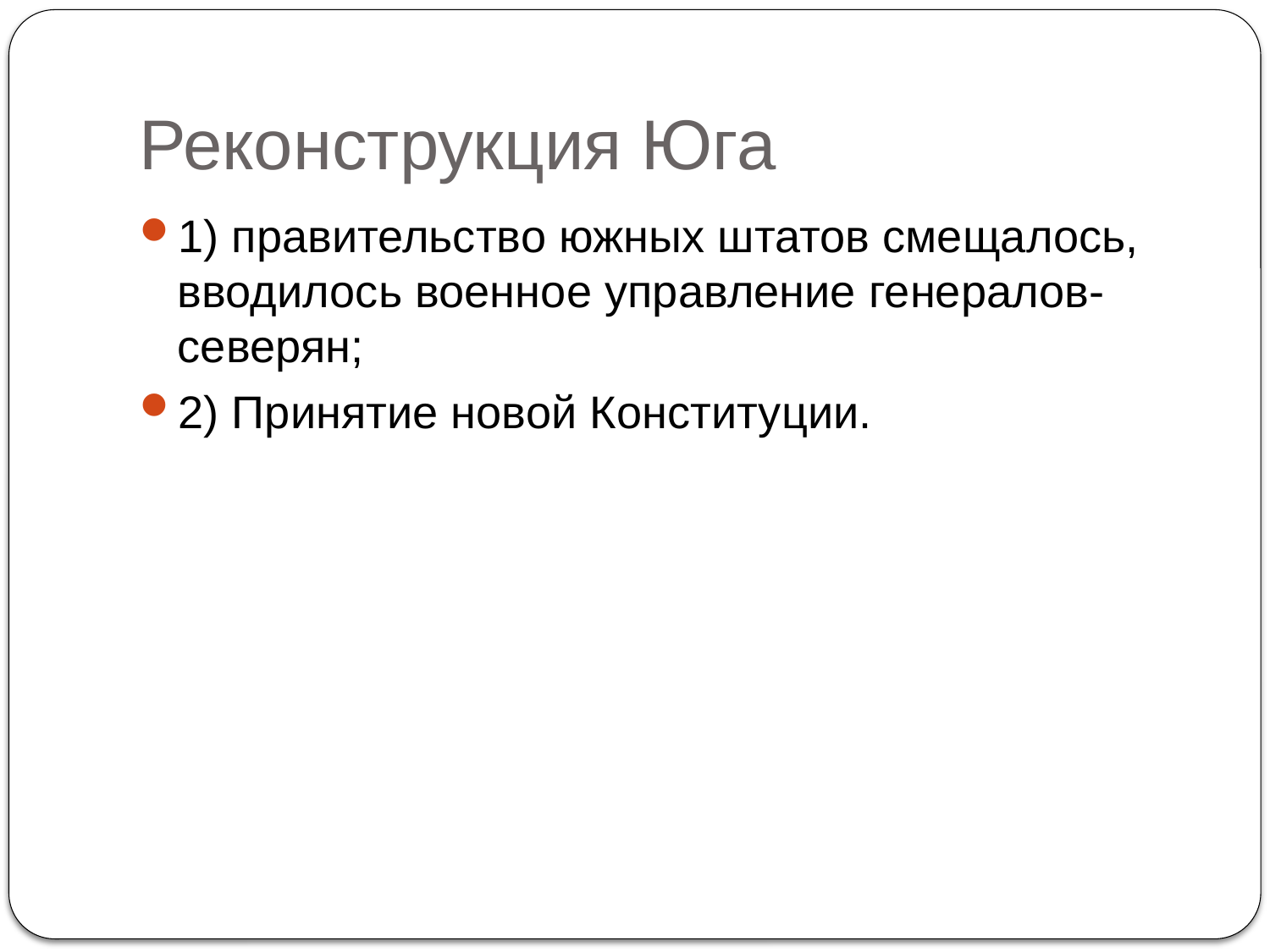

# Реконструкция Юга
1) правительство южных штатов смещалось, вводилось военное управление генералов-северян;
2) Принятие новой Конституции.